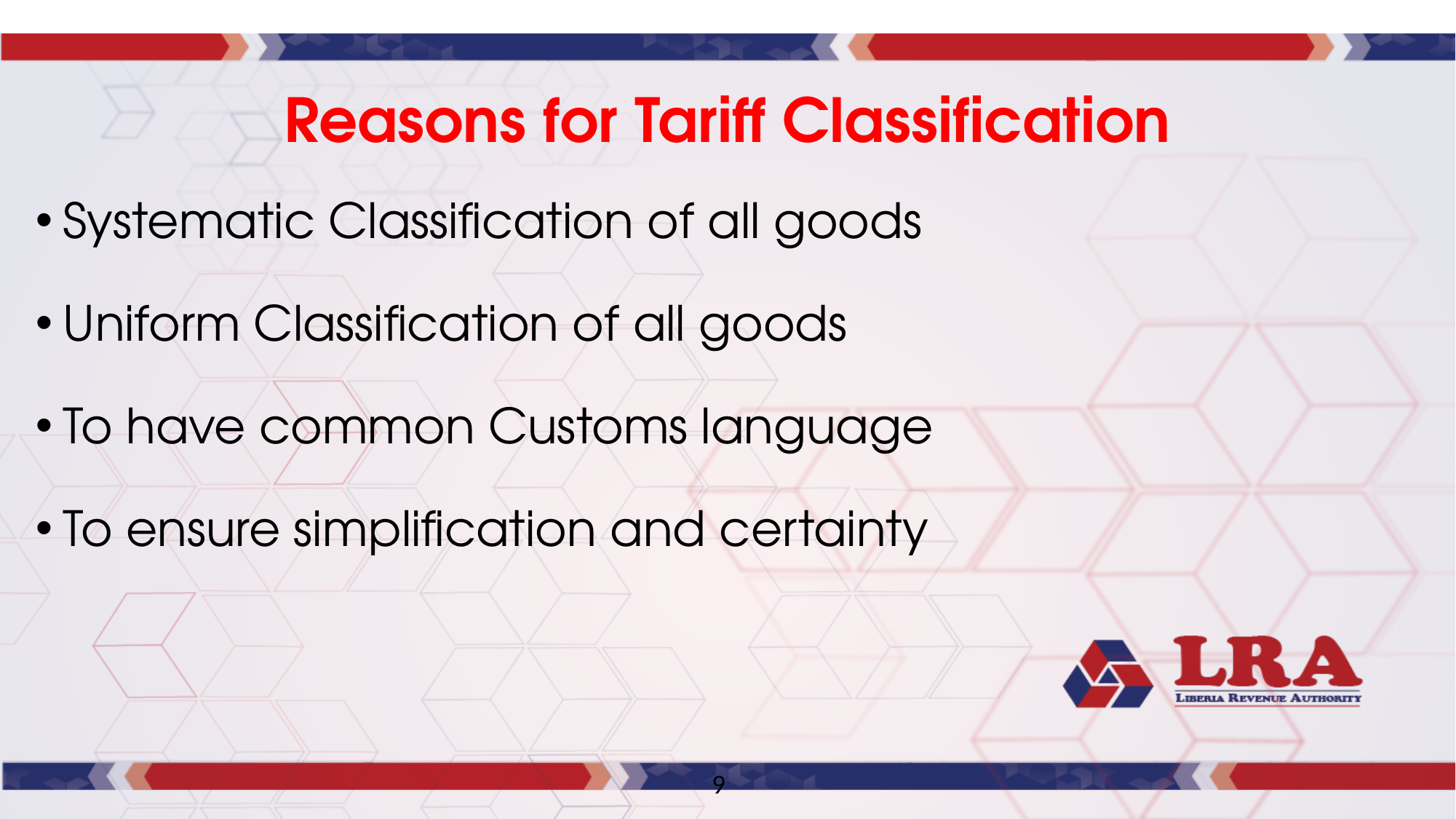

# Reasons for Tariff Classification
Systematic Classification of all goods
Uniform Classification of all goods
To have common Customs language
To ensure simplification and certainty
9